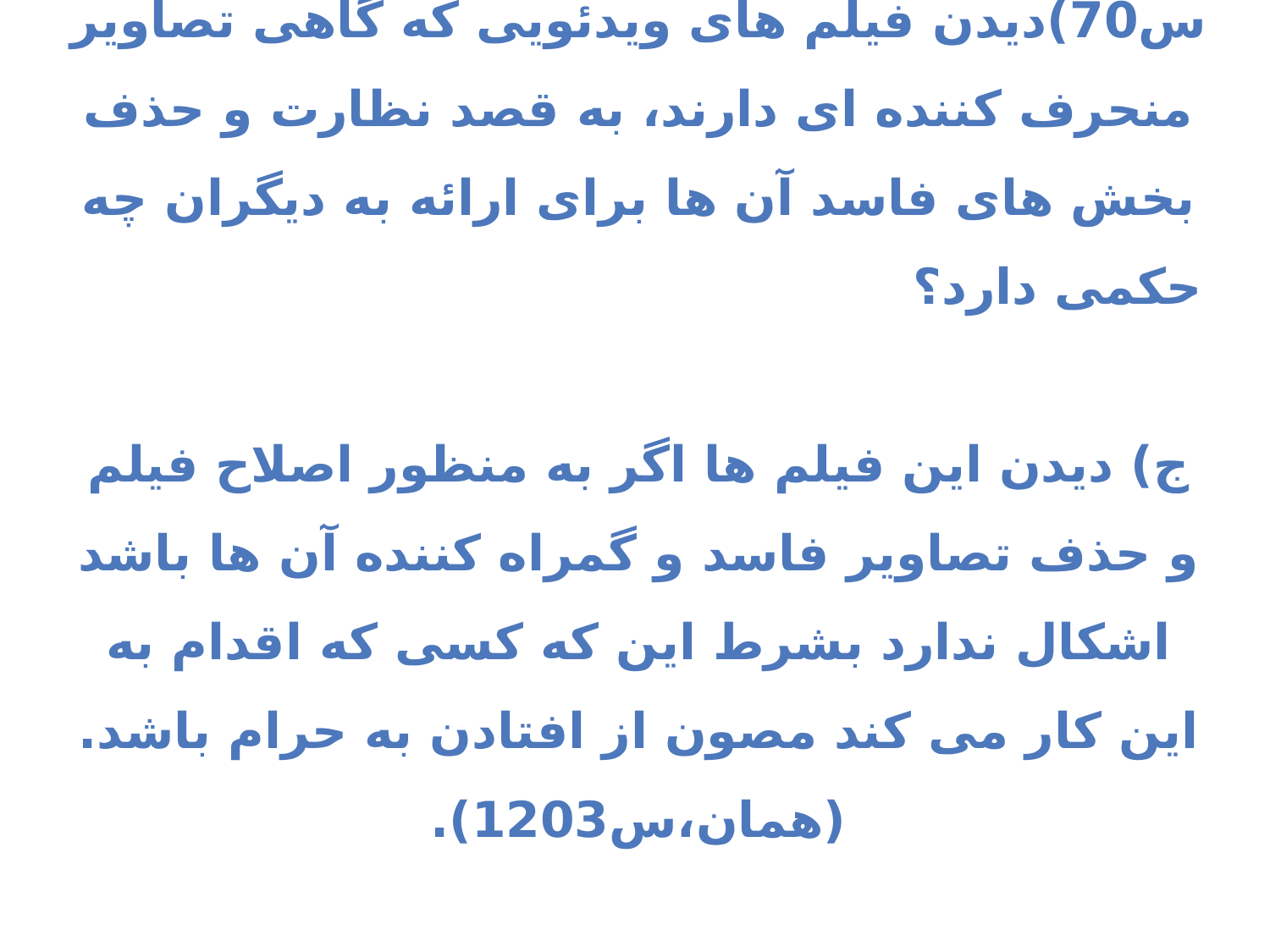

س70)دیدن فیلم های ویدئویی که گاهی تصاویر منحرف کننده ای دارند، به قصد نظارت و حذف بخش های فاسد آن ها برای ارائه به دیگران چه حکمی دارد؟                                                                                                                    ج) دیدن این فیلم ها اگر به منظور اصلاح فیلم و حذف تصاویر فاسد و گمراه کننده آن ها باشد اشکال ندارد بشرط این که کسی که اقدام به این کار می کند مصون از افتادن به حرام باشد.(همان،س1203).